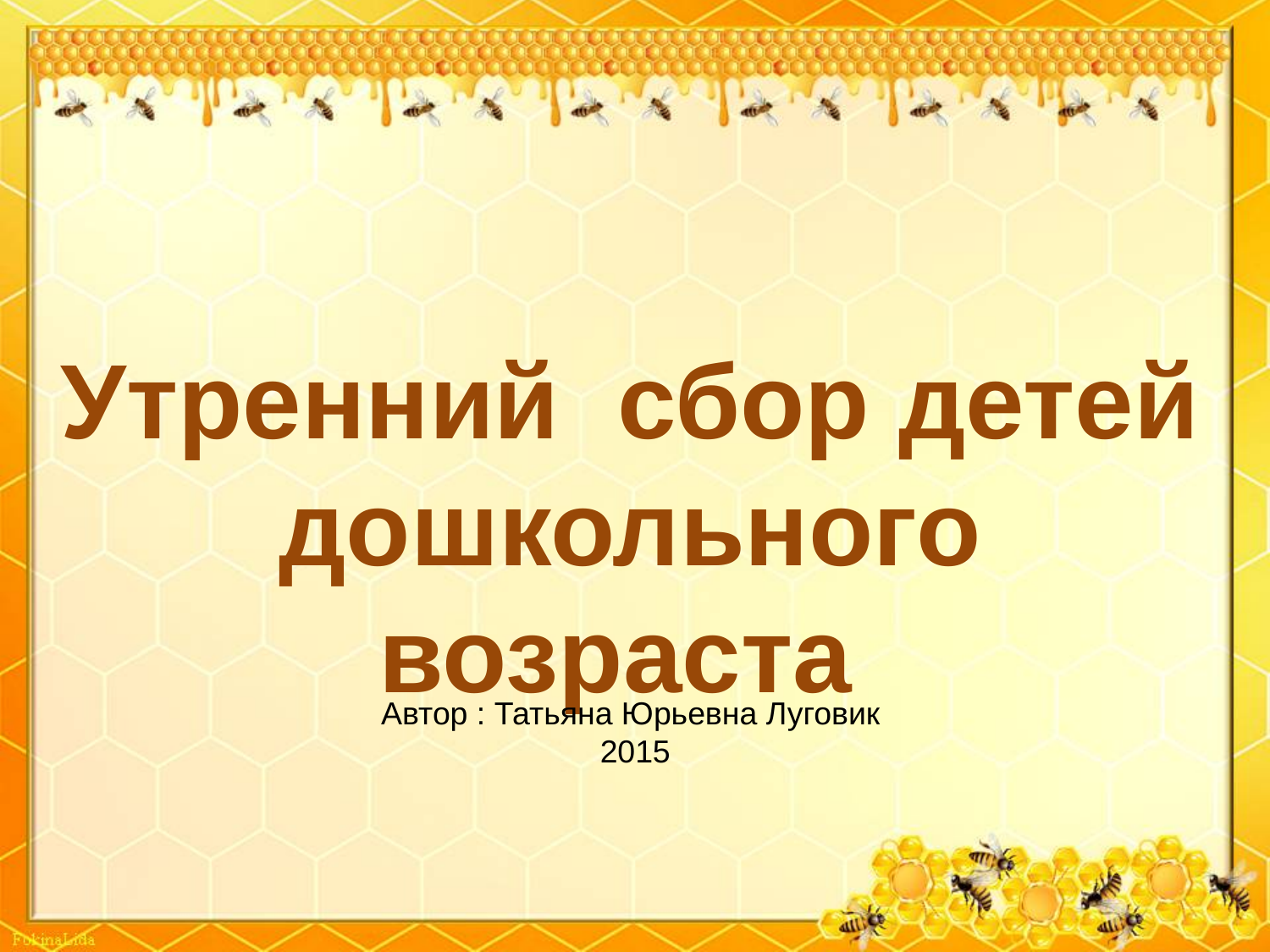

Утренний  сбор детей дошкольного возраста
Автор : Татьяна Юрьевна Луговик
2015